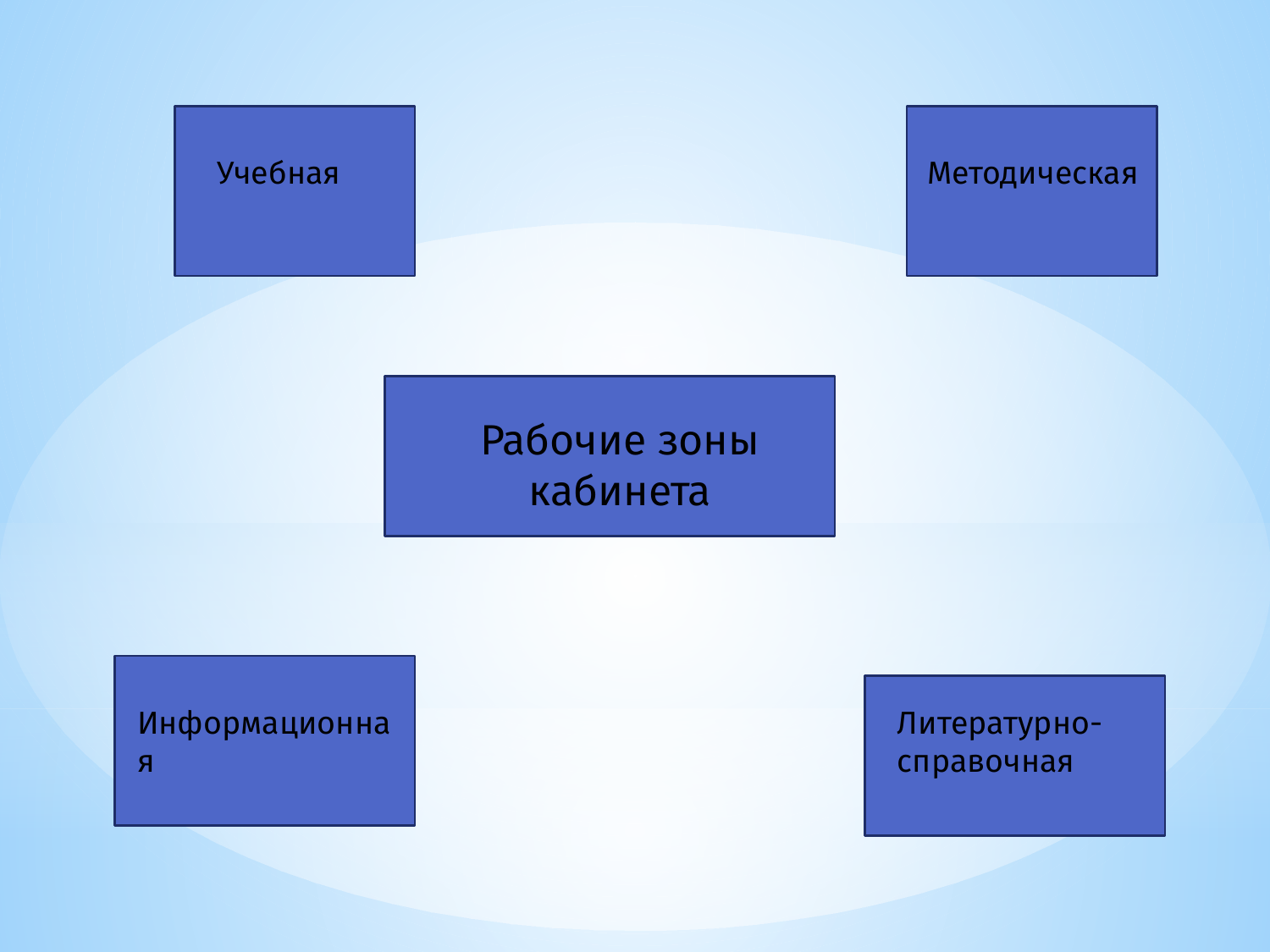

Учебная
Методическая

Рабочие зоны кабинета

Информационная
Литературно-справочная